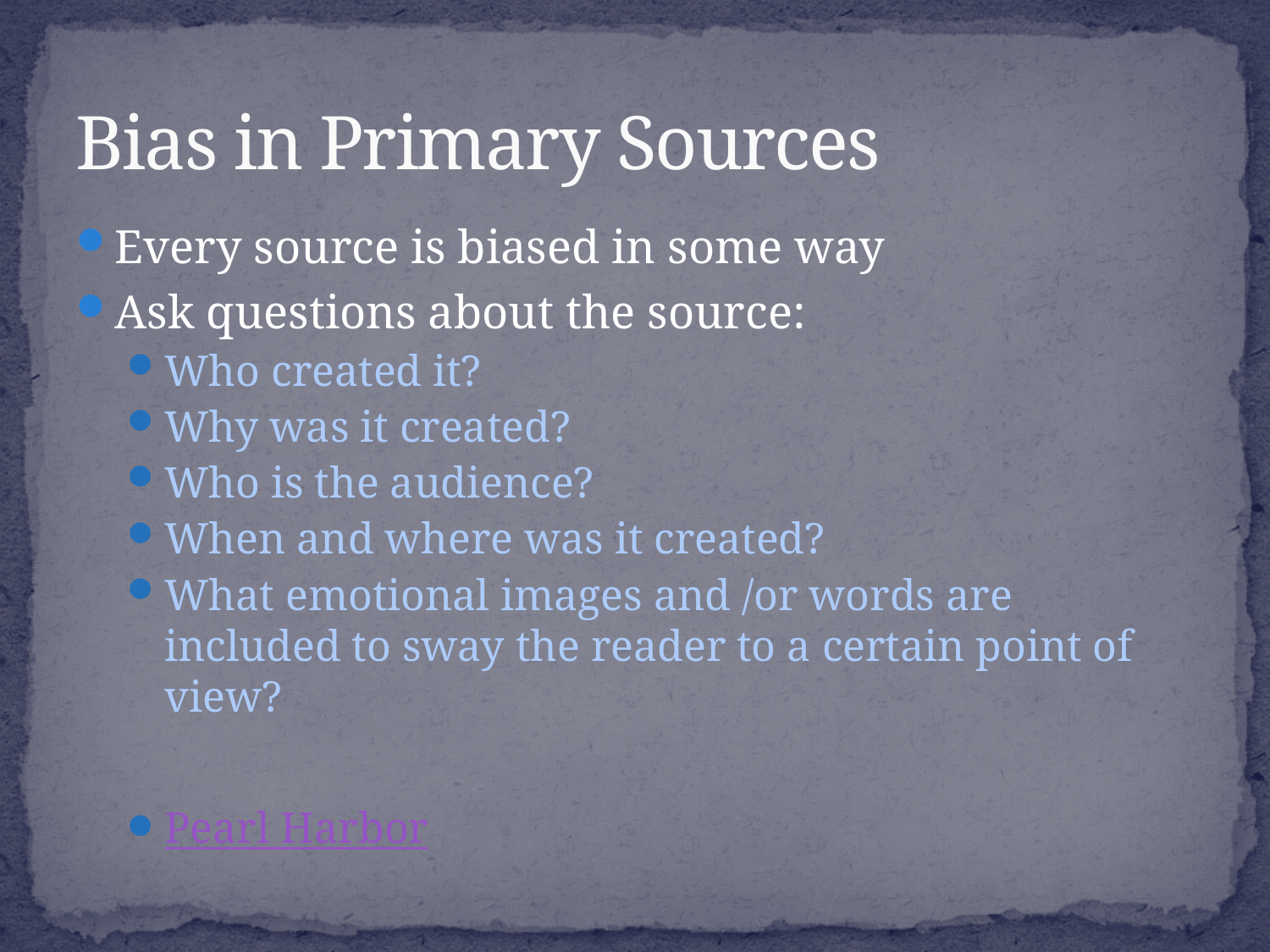

# Bias in Primary Sources
Every source is biased in some way
Ask questions about the source:
Who created it?
Why was it created?
Who is the audience?
When and where was it created?
What emotional images and /or words are included to sway the reader to a certain point of view?

Pearl Harbor